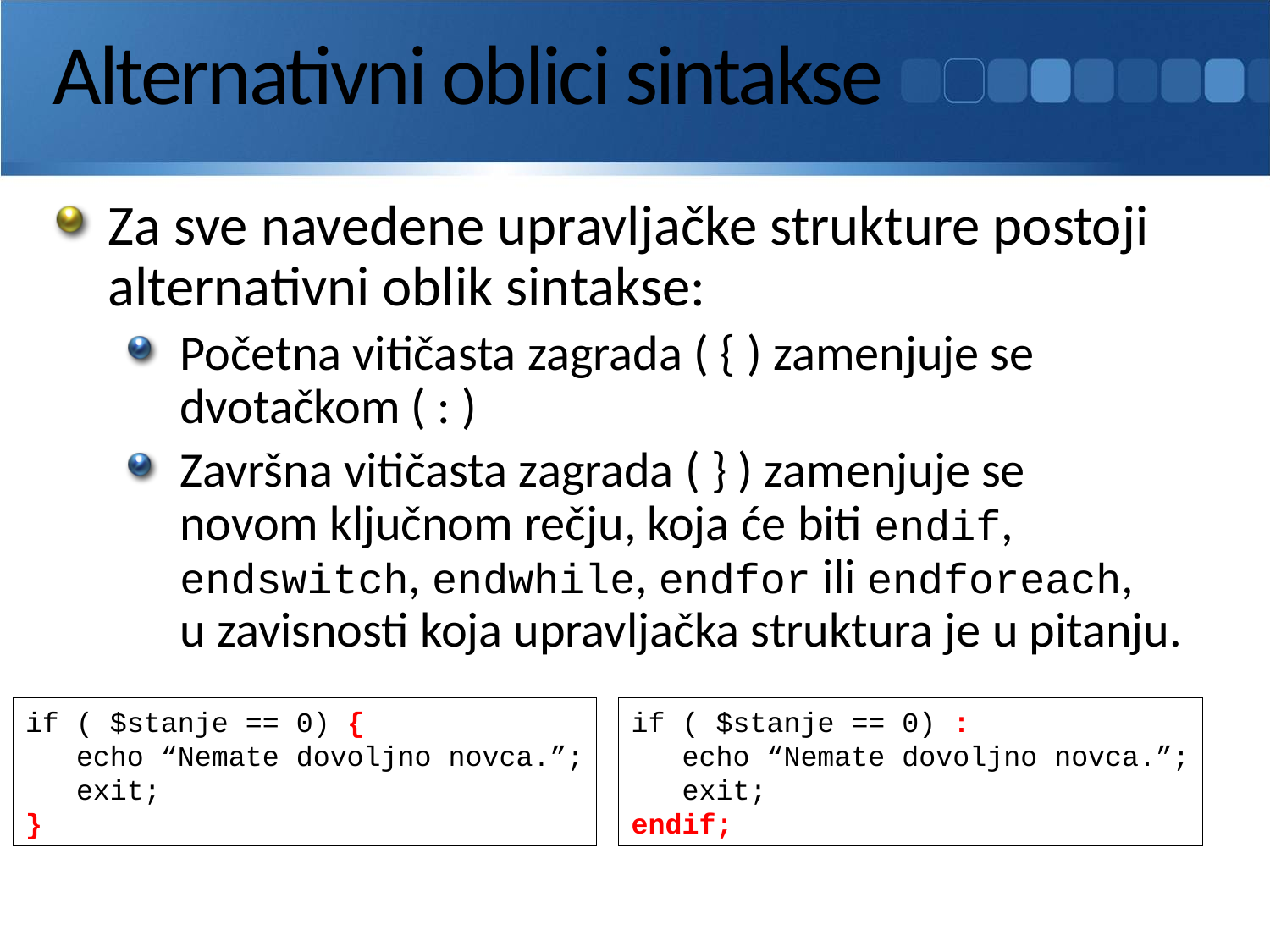

# Alternativni oblici sintakse
Za sve navedene upravljačke strukture postoji alternativni oblik sintakse:
Početna vitičasta zagrada ( { ) zamenjuje se dvotačkom ( : )
Završna vitičasta zagrada ( } ) zamenjuje se
novom ključnom rečju, koja će biti endif, endswitch, endwhile, endfor ili endforeach,
u zavisnosti koja upravljačka struktura je u pitanju.
if ( $stanje == 0) {
   echo “Nemate dovoljno novca.”;
   exit;
}
if ( $stanje == 0) :
   echo “Nemate dovoljno novca.”;
   exit;
endif;